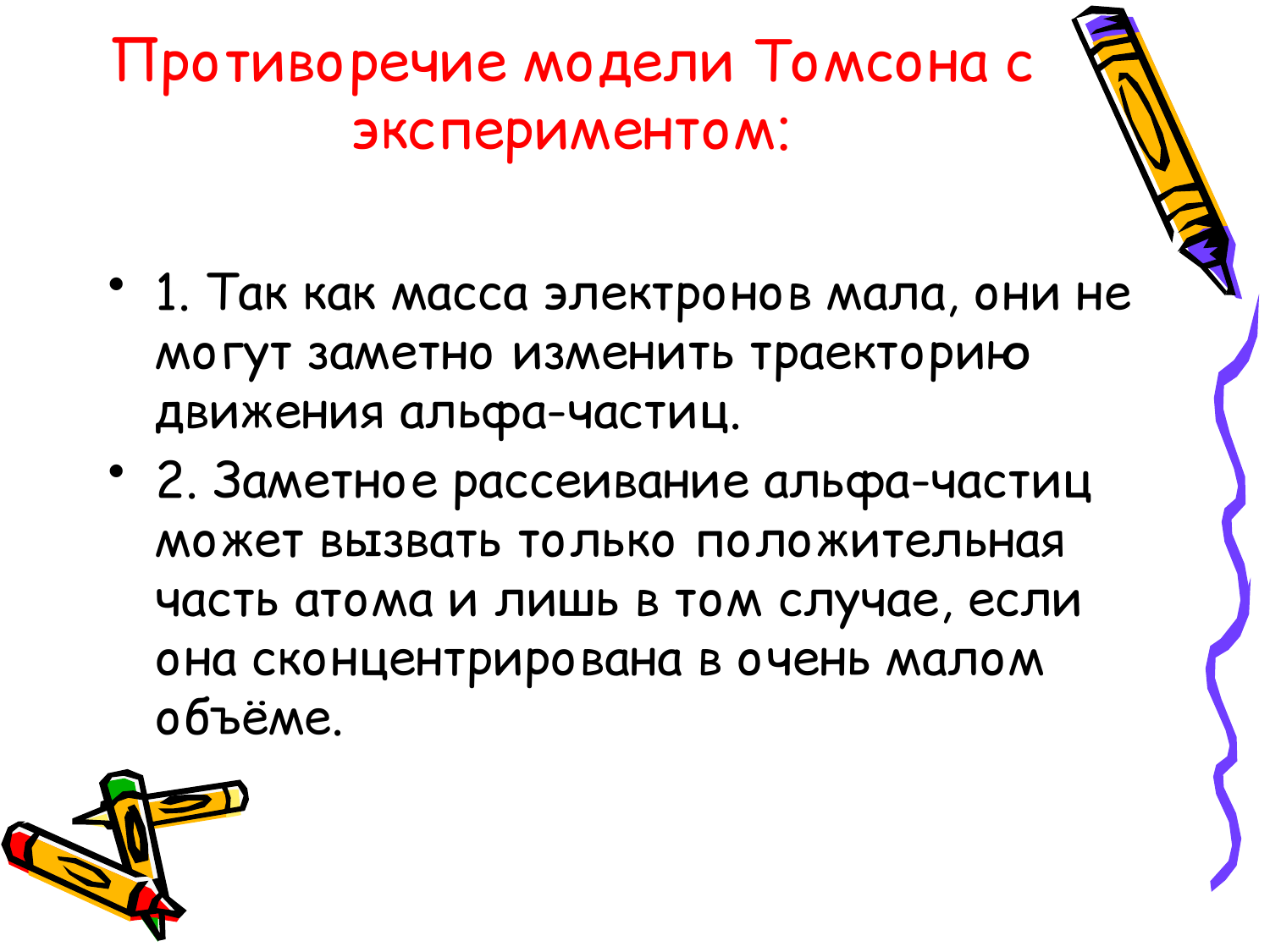

# Противоречие модели Томсона с экспериментом:
1. Так как масса электронов мала, они не могут заметно изменить траекторию движения альфа-частиц.
2. Заметное рассеивание альфа-частиц может вызвать только положительная часть атома и лишь в том случае, если она сконцентрирована в очень малом объёме.